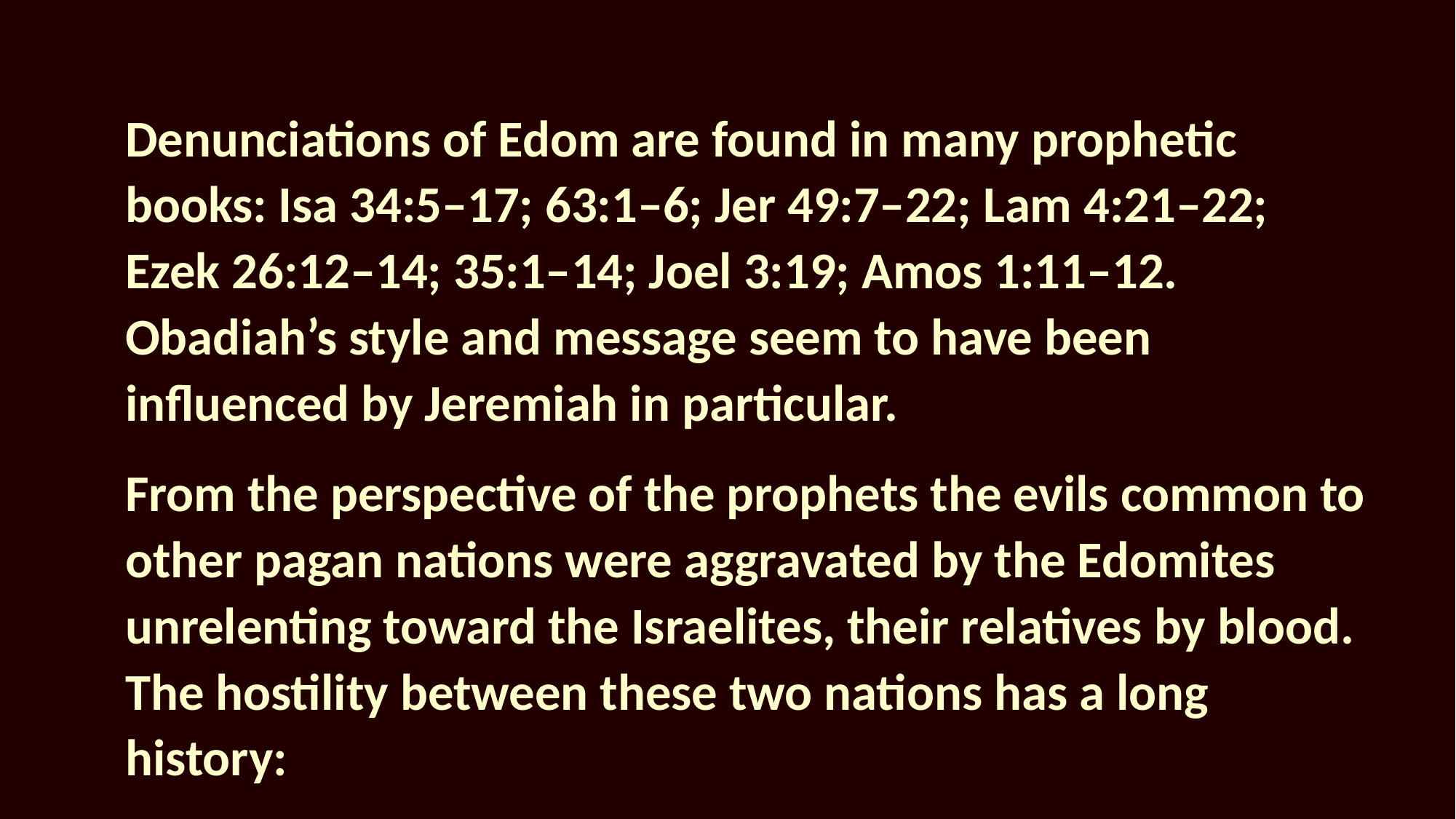

Denunciations of Edom are found in many prophetic books: Isa 34:5–17; 63:1–6; Jer 49:7–22; Lam 4:21–22; Ezek 26:12–14; 35:1–14; Joel 3:19; Amos 1:11–12. Obadiah’s style and message seem to have been influenced by Jeremiah in particular.
From the perspective of the prophets the evils common to other pagan nations were aggravated by the Edomites unrelenting toward the Israelites, their relatives by blood. The hostility between these two nations has a long history: